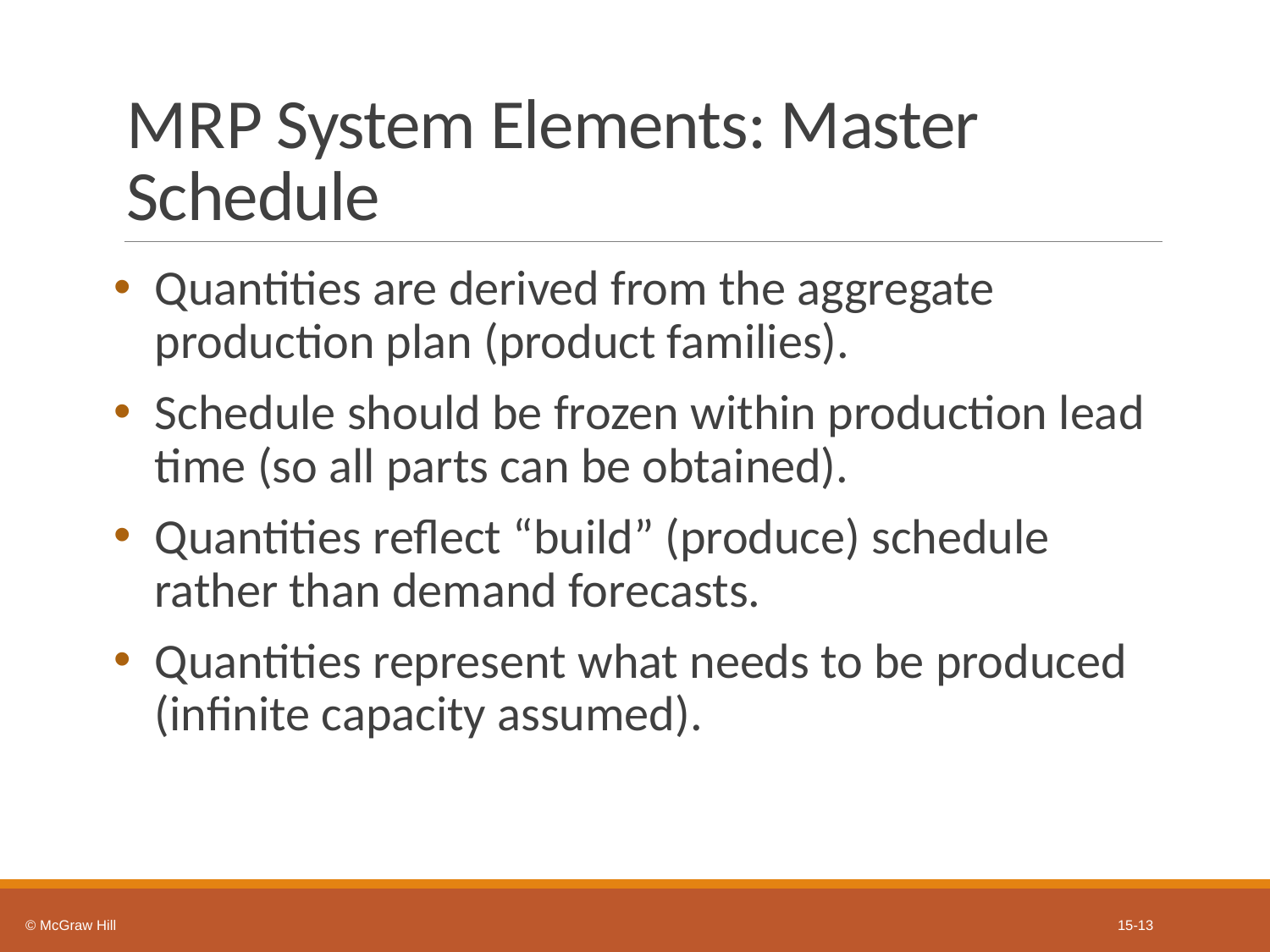

# M R P System Elements: Master Schedule
Quantities are derived from the aggregate production plan (product families).
Schedule should be frozen within production lead time (so all parts can be obtained).
Quantities reflect “build” (produce) schedule rather than demand forecasts.
Quantities represent what needs to be produced (infinite capacity assumed).